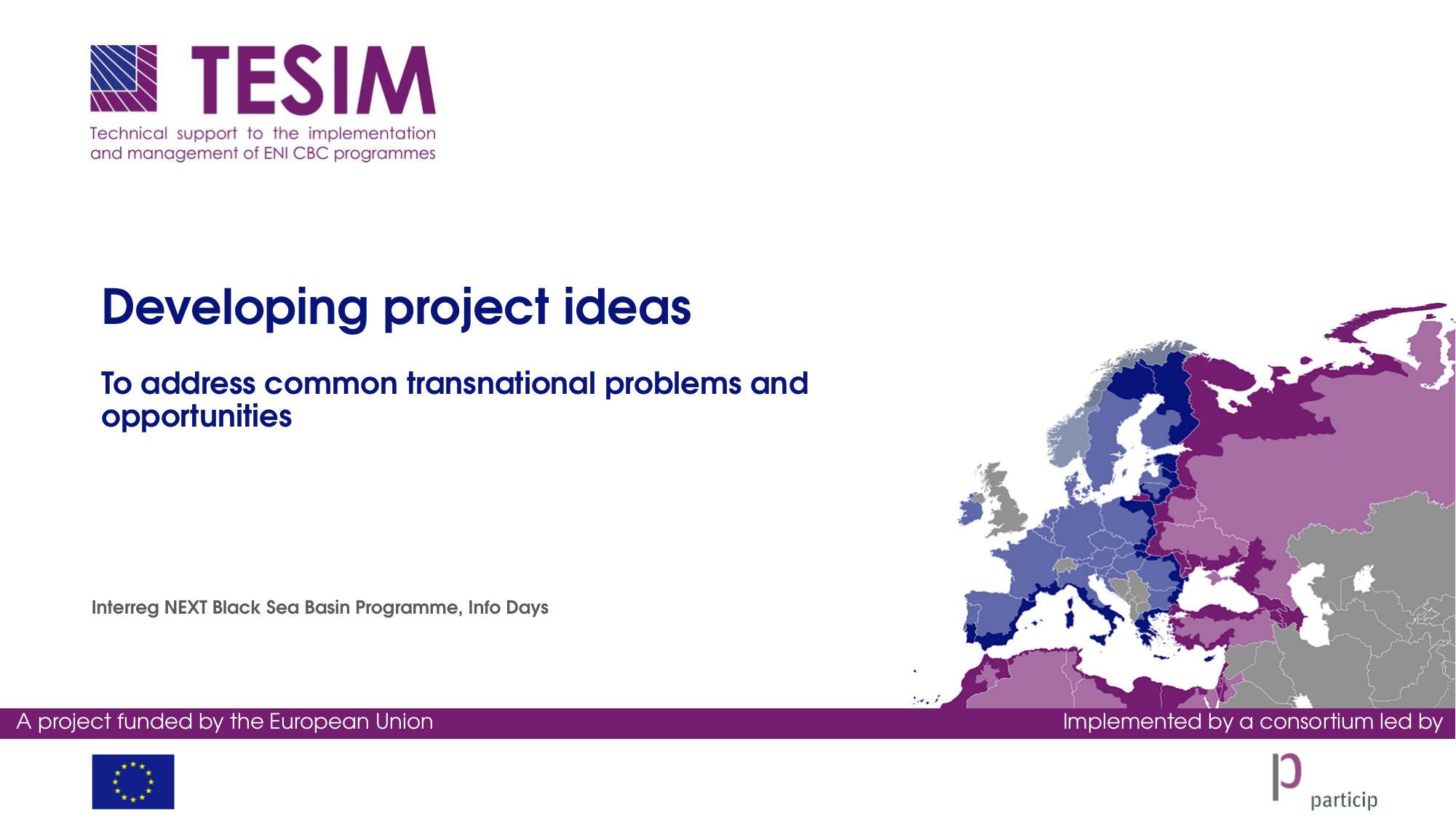

# Developing project ideas
To address common transnational problems and opportunities
Interreg NEXT Black Sea Basin Programme, Info Days